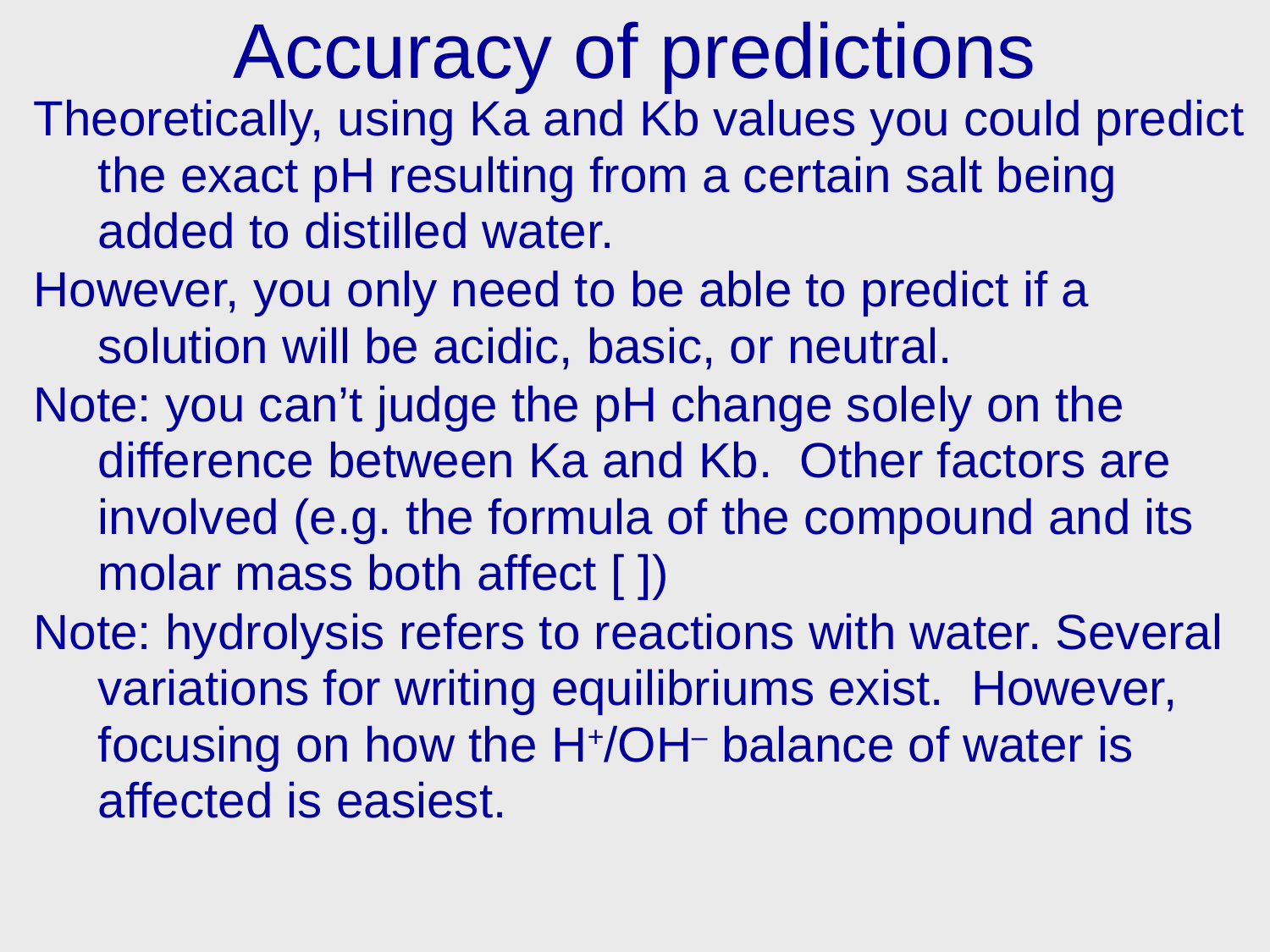

# Accuracy of predictions
Theoretically, using Ka and Kb values you could predict the exact pH resulting from a certain salt being added to distilled water.
However, you only need to be able to predict if a solution will be acidic, basic, or neutral.
Note: you can’t judge the pH change solely on the difference between Ka and Kb.  Other factors are involved (e.g. the formula of the compound and its molar mass both affect [ ])
Note: hydrolysis refers to reactions with water. Several variations for writing equilibriums exist.  However, focusing on how the H+/OH– balance of water is affected is easiest.